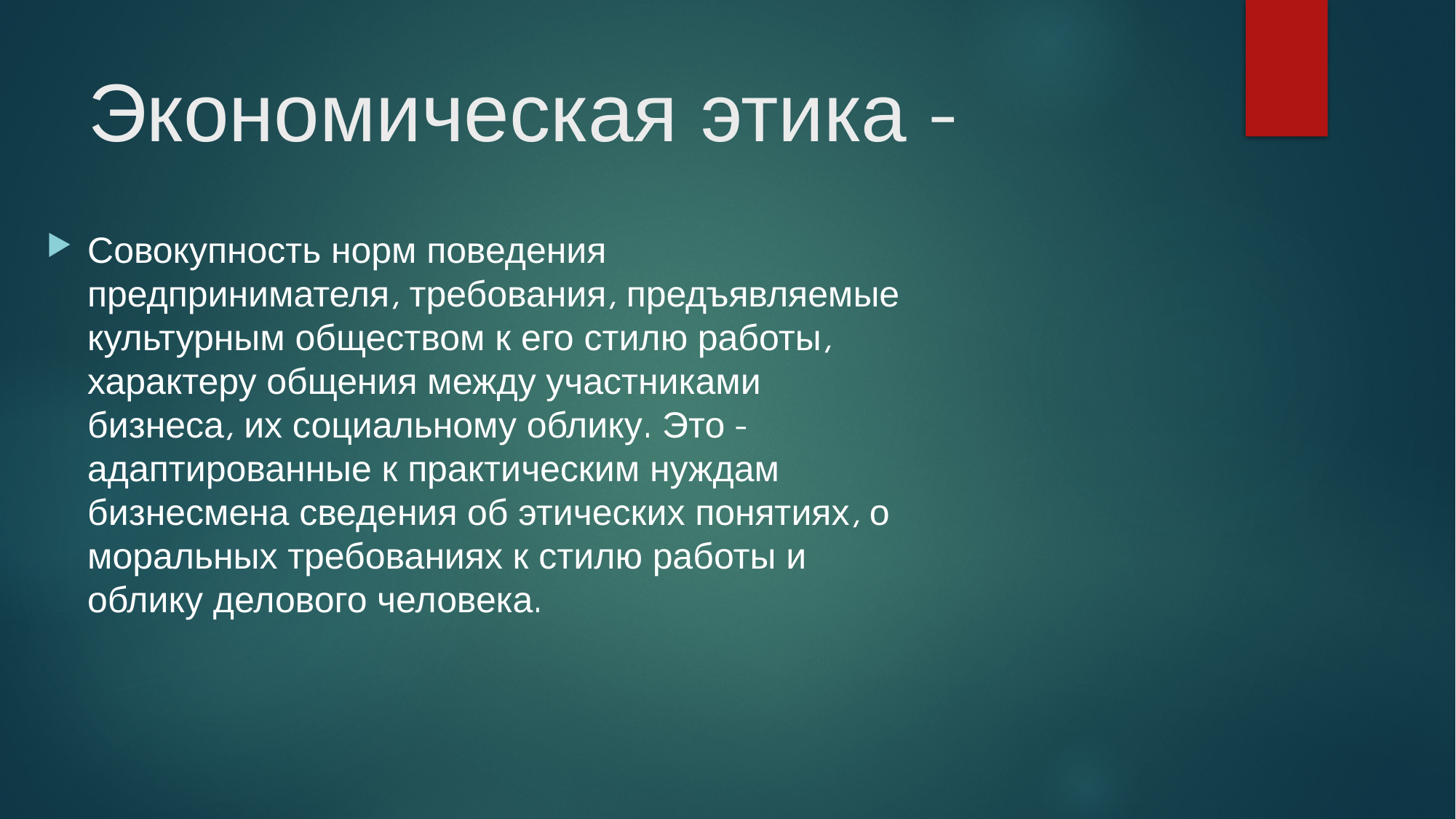

# Экономическая этика -
Совокупность норм поведения предпринимателя, требования, предъявляемые культурным обществом к его стилю работы, характеру общения между участниками бизнеса, их социальному облику. Это - адаптированные к практическим нуждам бизнесмена сведения об этических понятиях, о моральных требованиях к стилю работы и облику делового человека.